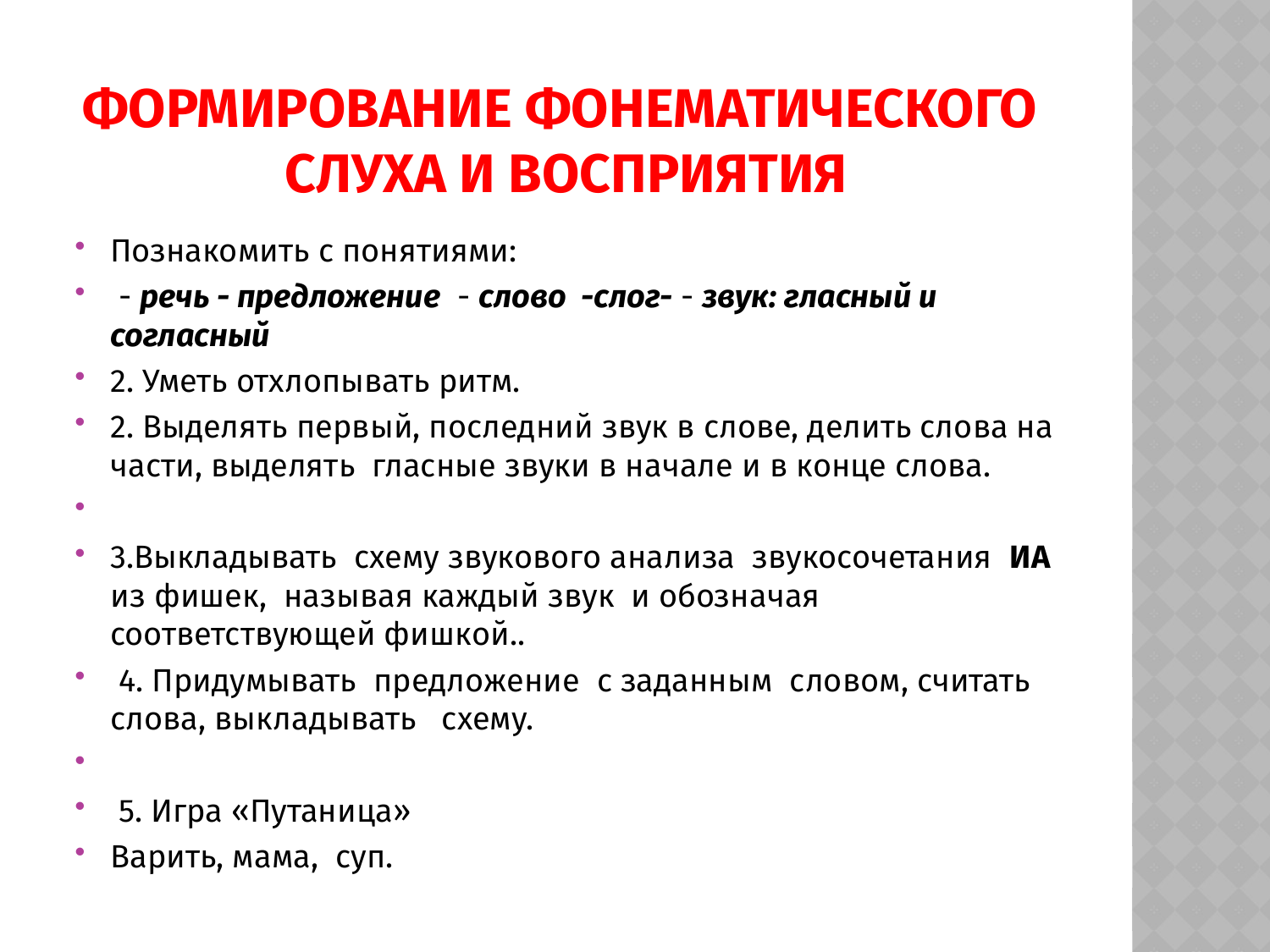

# Формирование фонематического слуха и восприятия
Познакомить с понятиями:
 - речь - предложение  - слово  -слог- - звук: гласный и согласный
2. Уметь отхлопывать ритм.
2. Выделять первый, последний звук в слове, делить слова на части, выделять  гласные звуки в начале и в конце слова.

3.Выкладывать  схему звукового анализа  звукосочетания  ИА из фишек,  называя каждый звук  и обозначая  соответствующей фишкой..
 4. Придумывать  предложение  с заданным  словом, считать  слова, выкладывать   схему.

 5. Игра «Путаница»
Варить, мама,  суп.